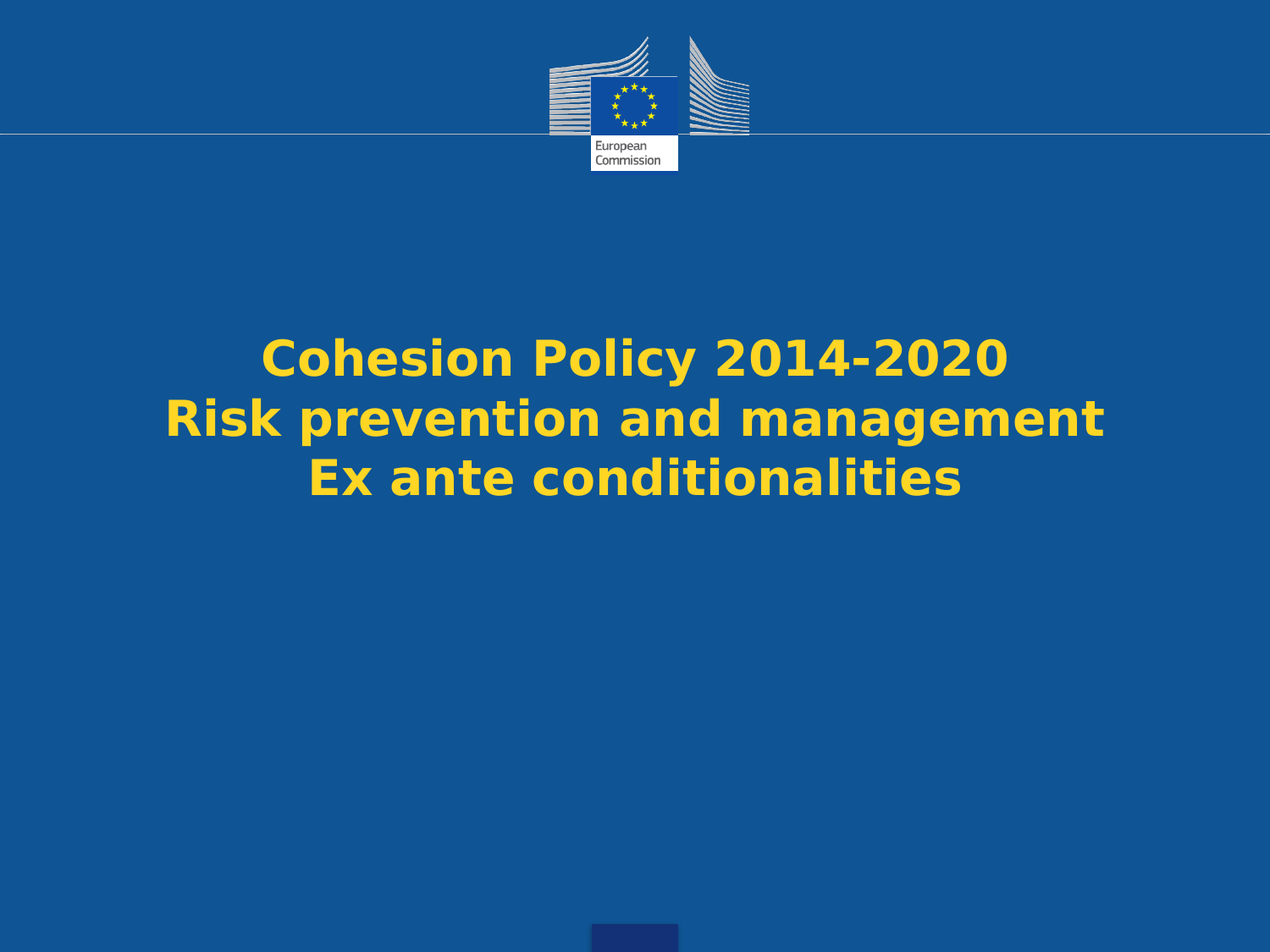

# Cohesion Policy 2014-2020 Risk prevention and management Ex ante conditionalities